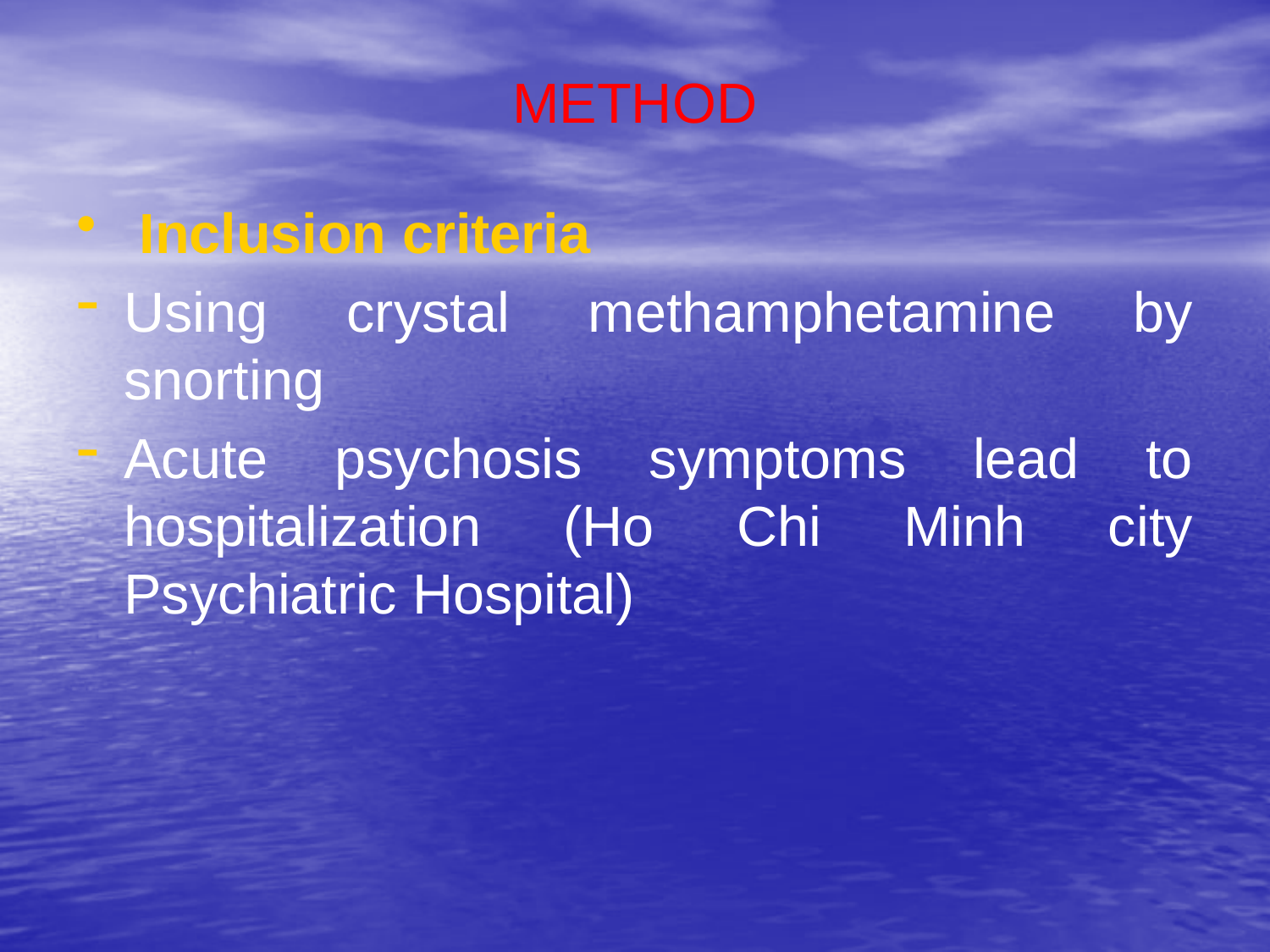

METHOD
 Inclusion criteria
Using crystal methamphetamine by snorting
Acute psychosis symptoms lead to hospitalization (Ho Chi Minh city Psychiatric Hospital)